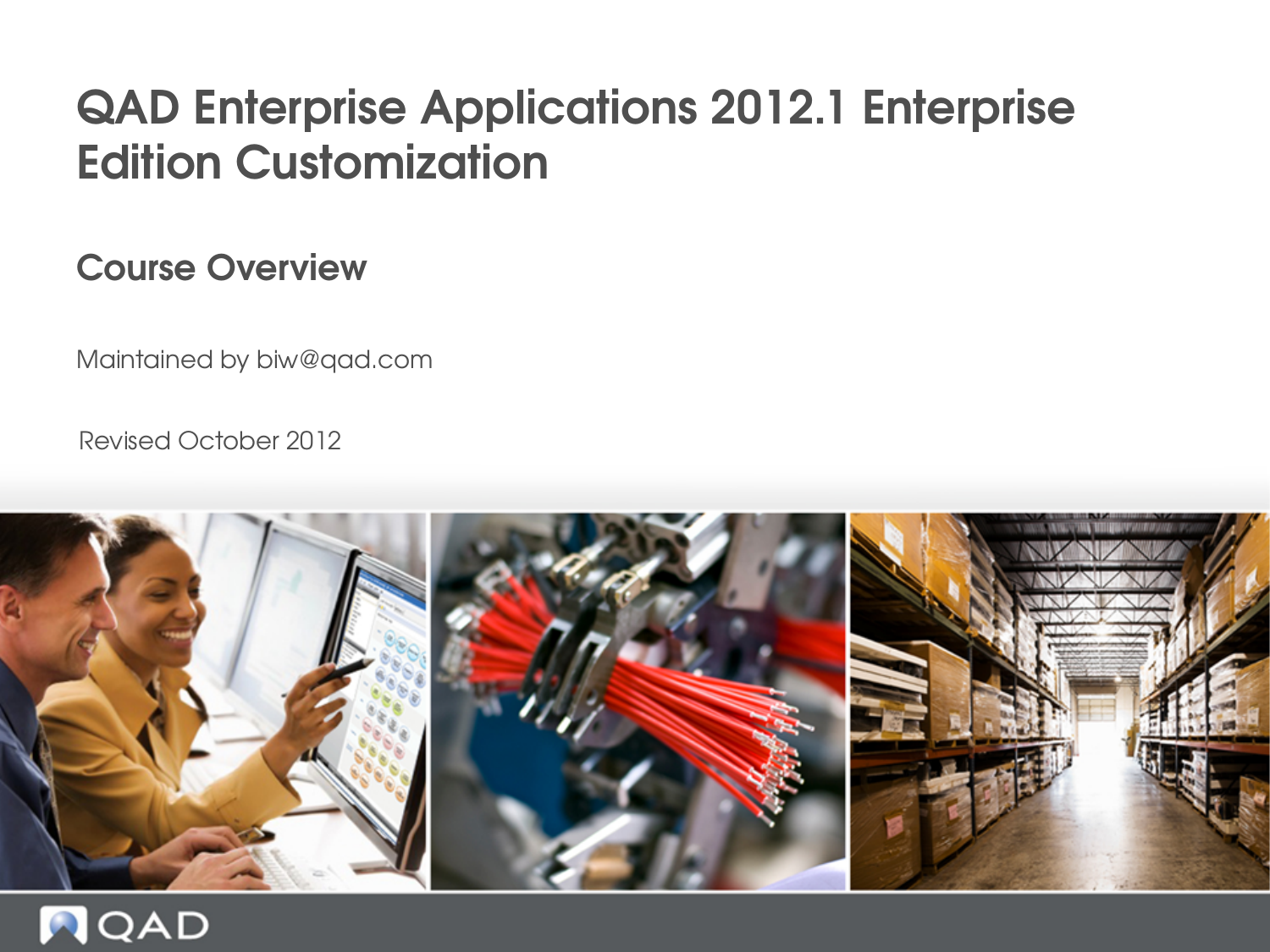

# QAD Enterprise Applications 2012.1 Enterprise Edition Customization
Course Overview

Maintained by biw@qad.com

Revised October 2012